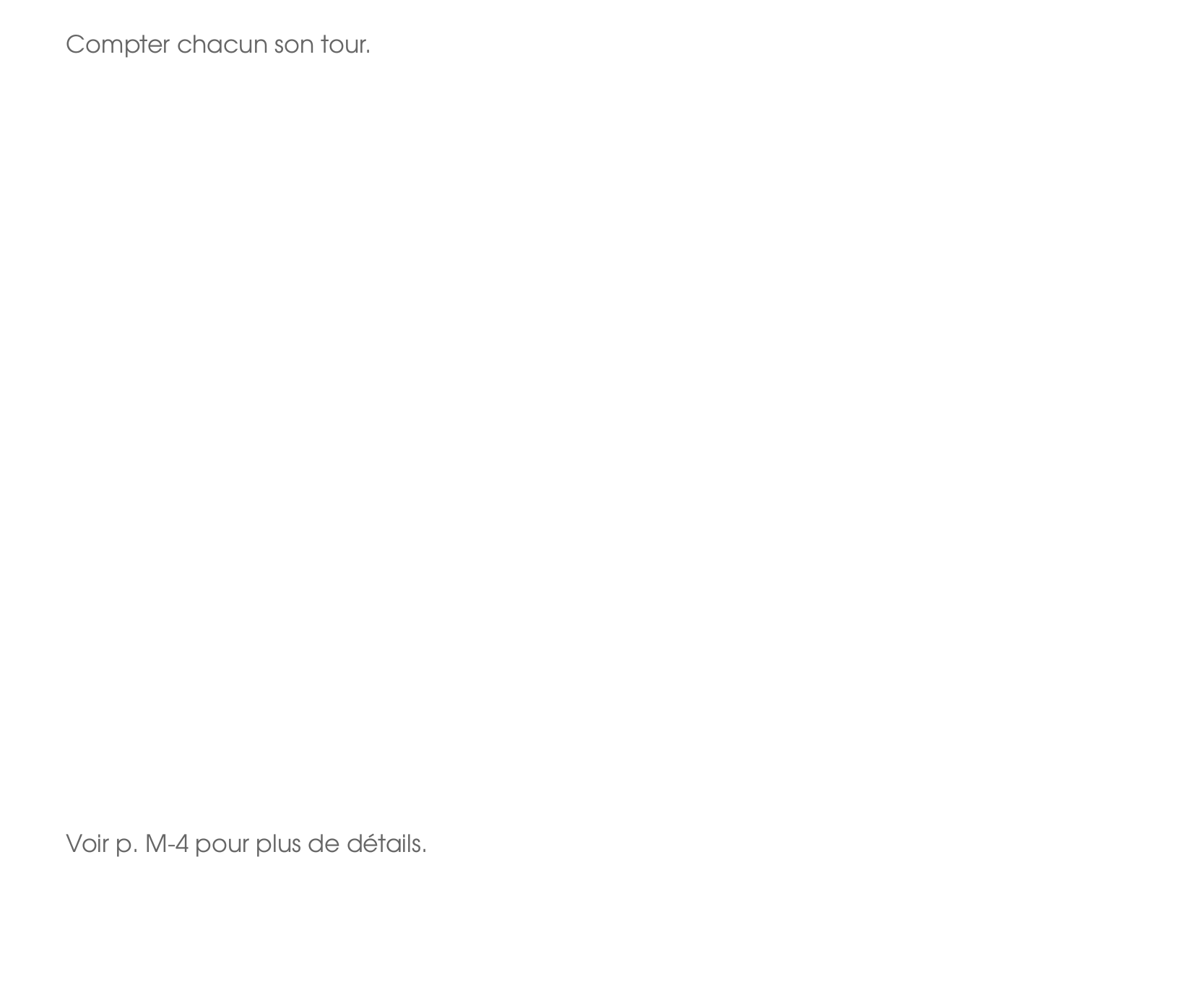

Compter chacun son tour.
Voir p. M-4 pour plus de détails.